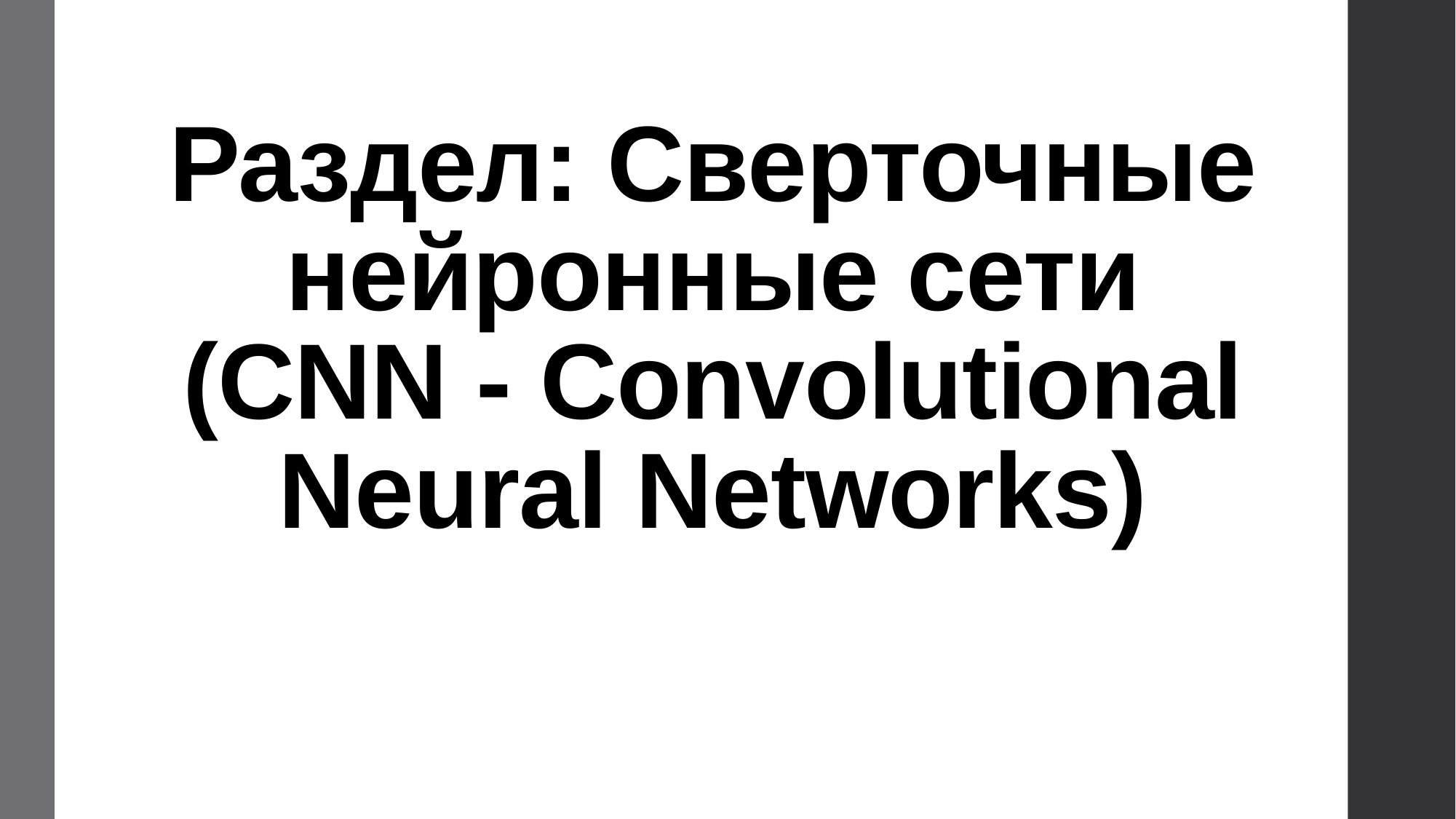

# Раздел: Сверточные нейронные сети (CNN - Convolutional Neural Networks)